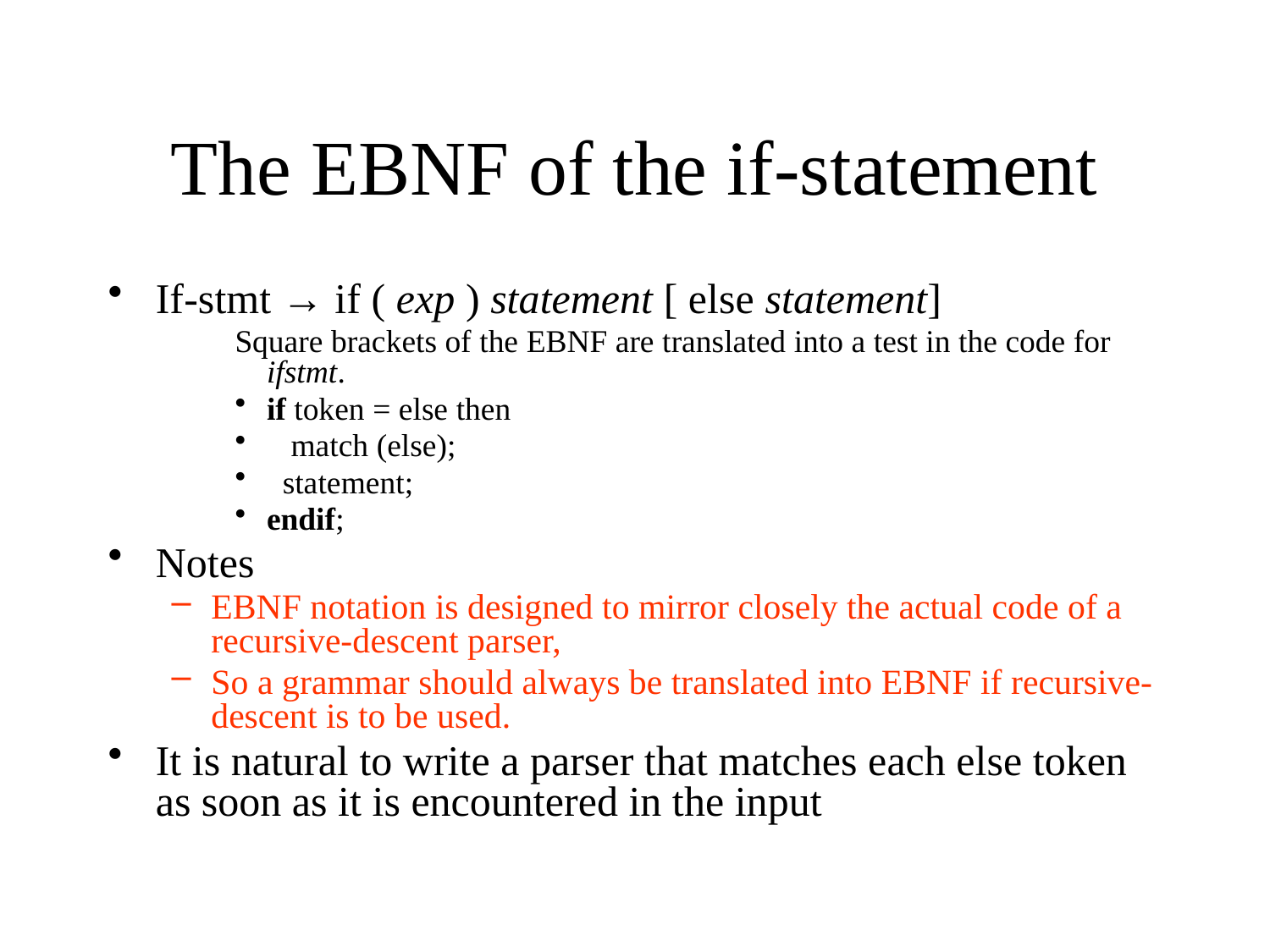

# The EBNF of the if-statement
If-stmt → if ( exp ) statement [ else statement]
Square brackets of the EBNF are translated into a test in the code for ifstmt.
if token = else then
   match (else);
  statement;
endif;
Notes
EBNF notation is designed to mirror closely the actual code of a recursive-descent parser,
So a grammar should always be translated into EBNF if recursive-descent is to be used.
It is natural to write a parser that matches each else token as soon as it is encountered in the input